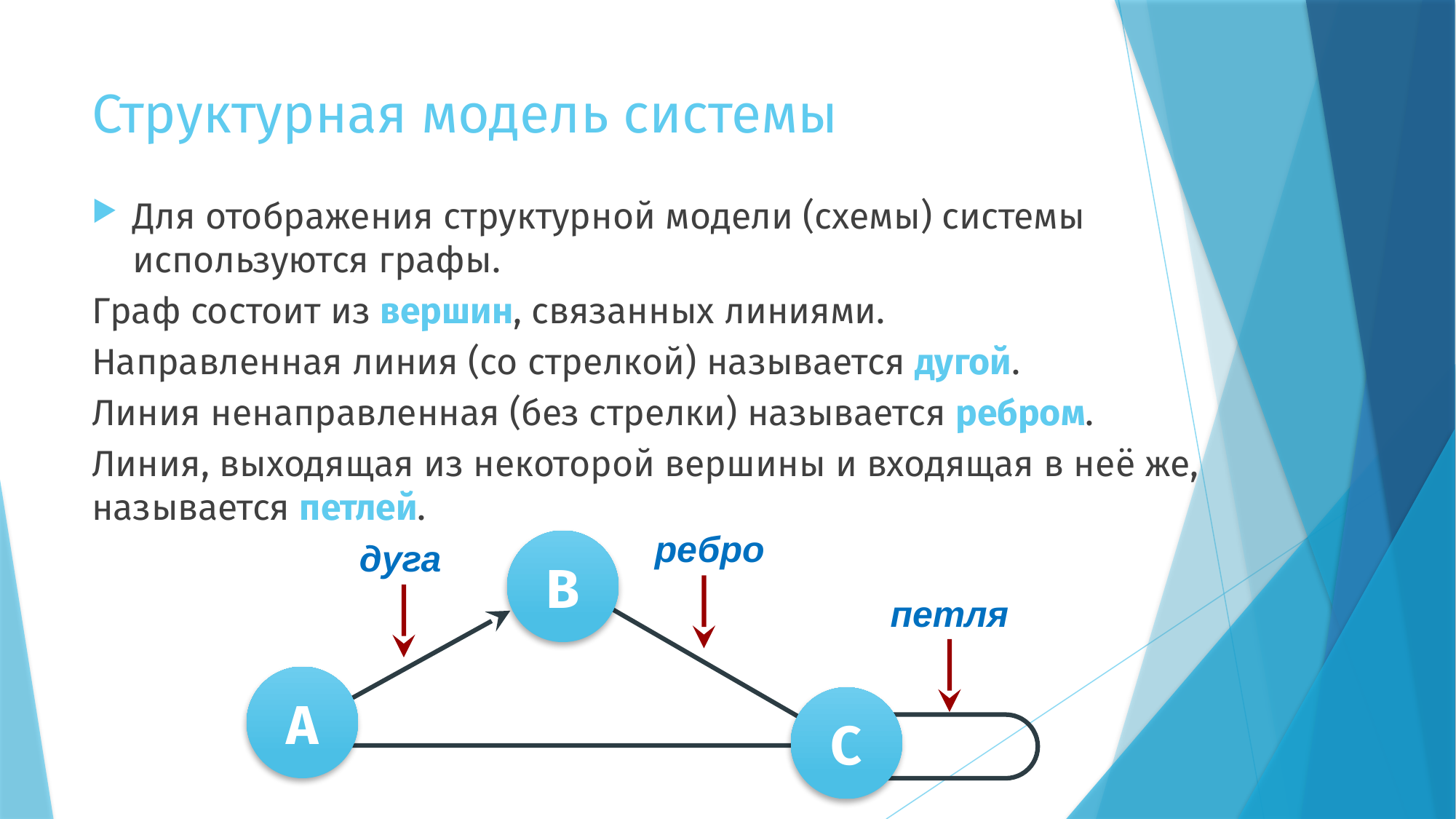

# Структурная модель системы
Для отображения структурной модели (схемы) системы используются графы.
Граф состоит из вершин, связанных линиями.
Направленная линия (со стрелкой) называется дугой.
Линия ненаправленная (без стрелки) называется ребром.
Линия, выходящая из некоторой вершины и входящая в неё же, называется петлей.

ребро
дуга
В

А
С

петля